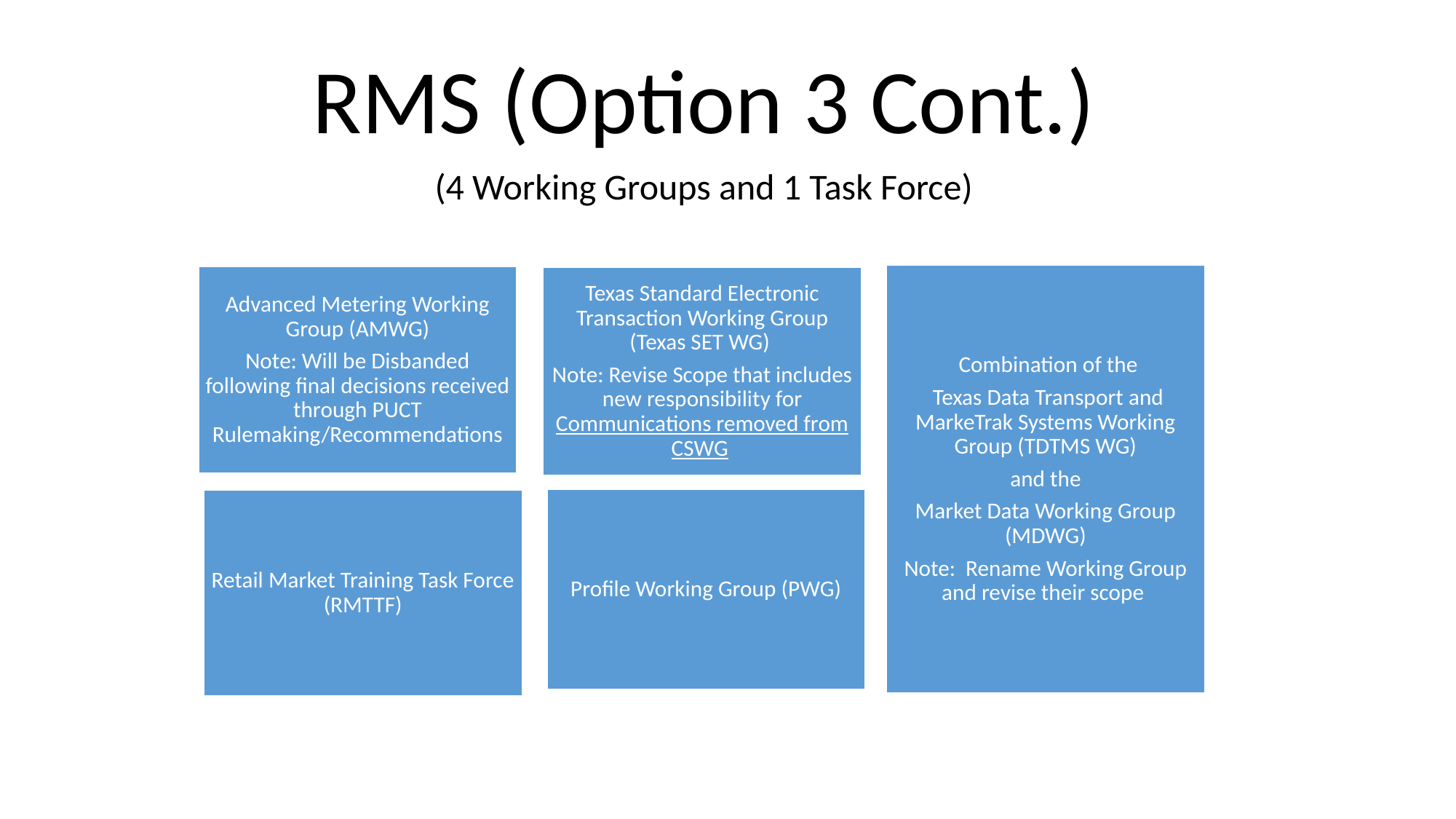

RMS (Option 3 Cont.)
(4 Working Groups and 1 Task Force)
Advanced Metering Working Group (AMWG)
Note: Will be Disbanded following final decisions received through PUCT Rulemaking/Recommendations
Texas Standard Electronic Transaction Working Group (Texas SET WG)
Note: Revise Scope that includes new responsibility for Communications removed from CSWG
 Combination of the
 Texas Data Transport and MarkeTrak Systems Working Group (TDTMS WG)
and the
Market Data Working Group (MDWG)
Note:  Rename Working Group and revise their scope
Profile Working Group (PWG)
Retail Market Training Task Force (RMTTF)